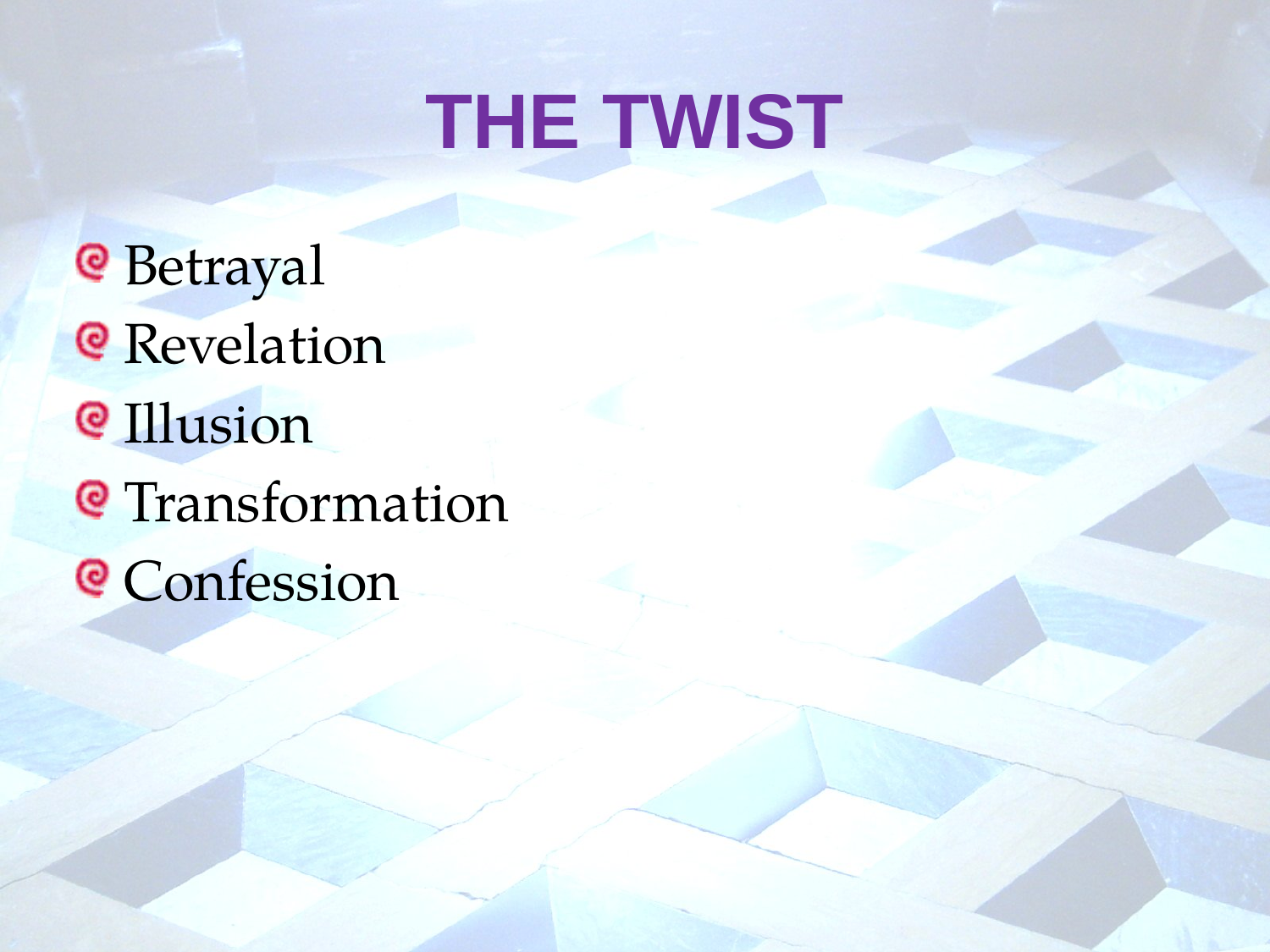

# The Twist
Betrayal
Revelation
Illusion
Transformation
Confession